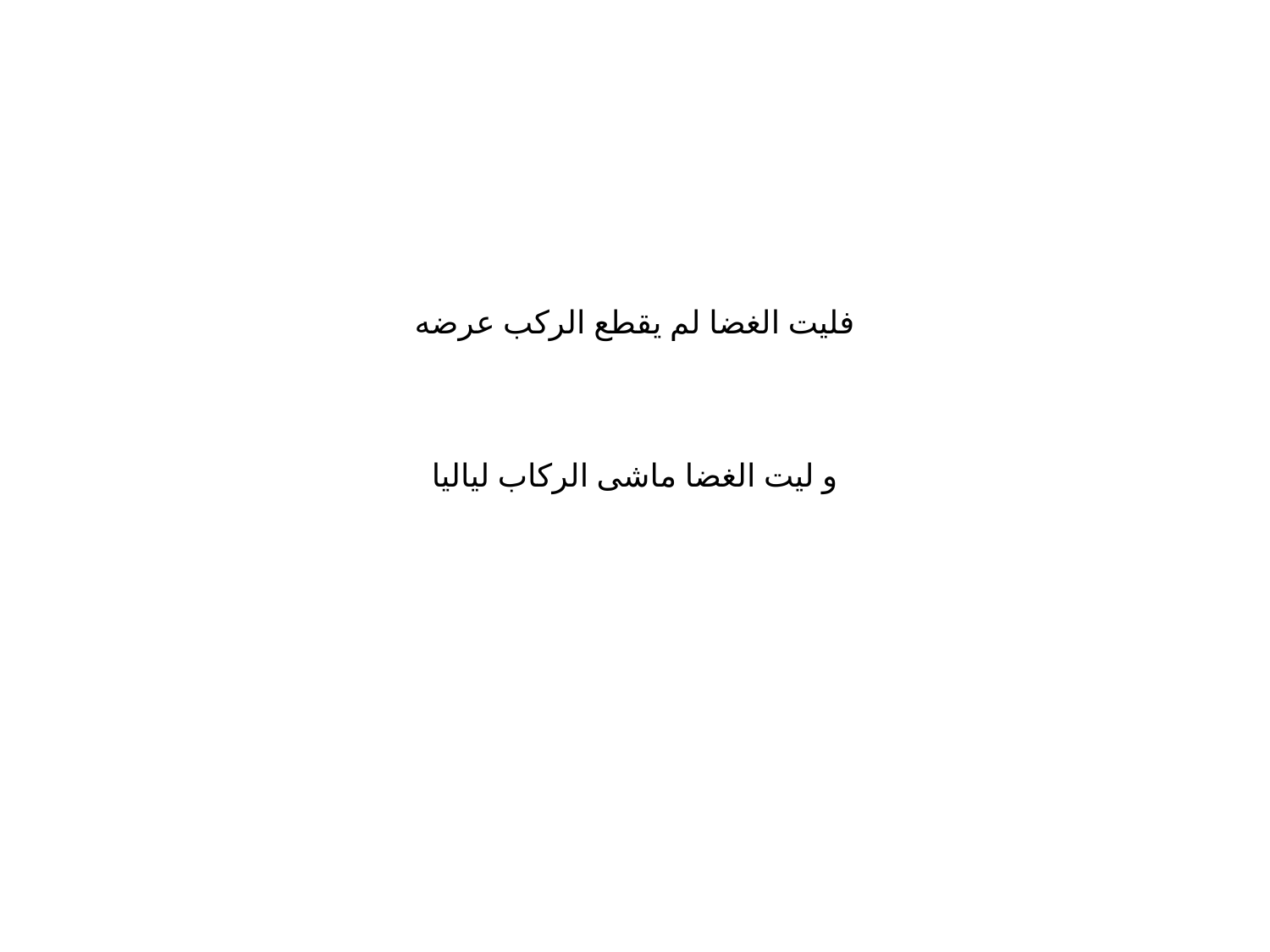

# فليت الغضا لم يقطع الركب عرضه و ليت الغضا ماشى الركاب لياليا